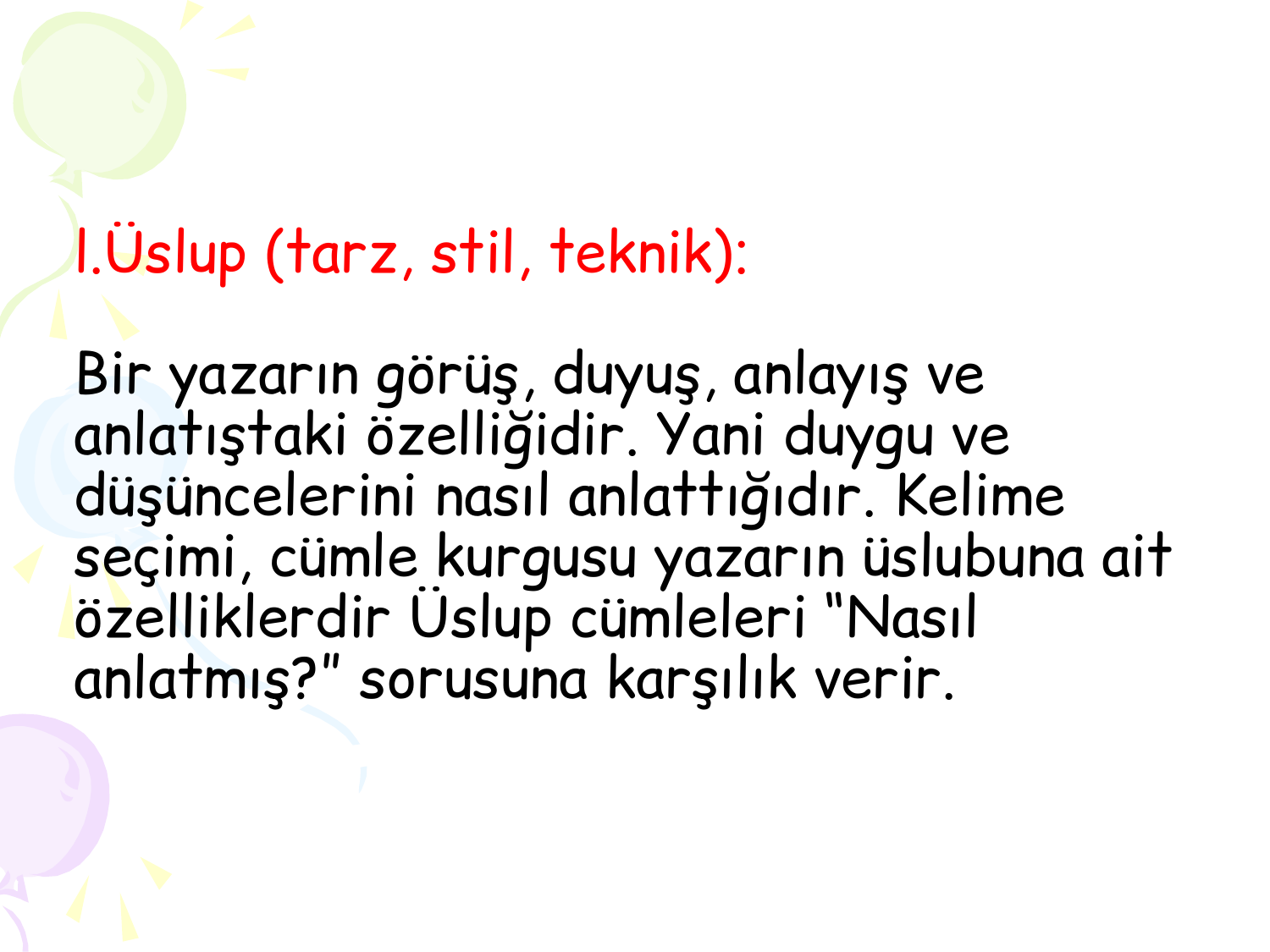

# l.Üslup (tarz, stil, teknik): Bir yazarın görüş, duyuş, anlayış ve anlatıştaki özelliğidir. Yani duygu ve düşüncelerini nasıl anlattığıdır. Kelime seçimi, cümle kurgusu yazarın üslubuna ait özelliklerdir Üslup cümleleri “Nasıl anlatmış?” sorusuna karşılık verir.